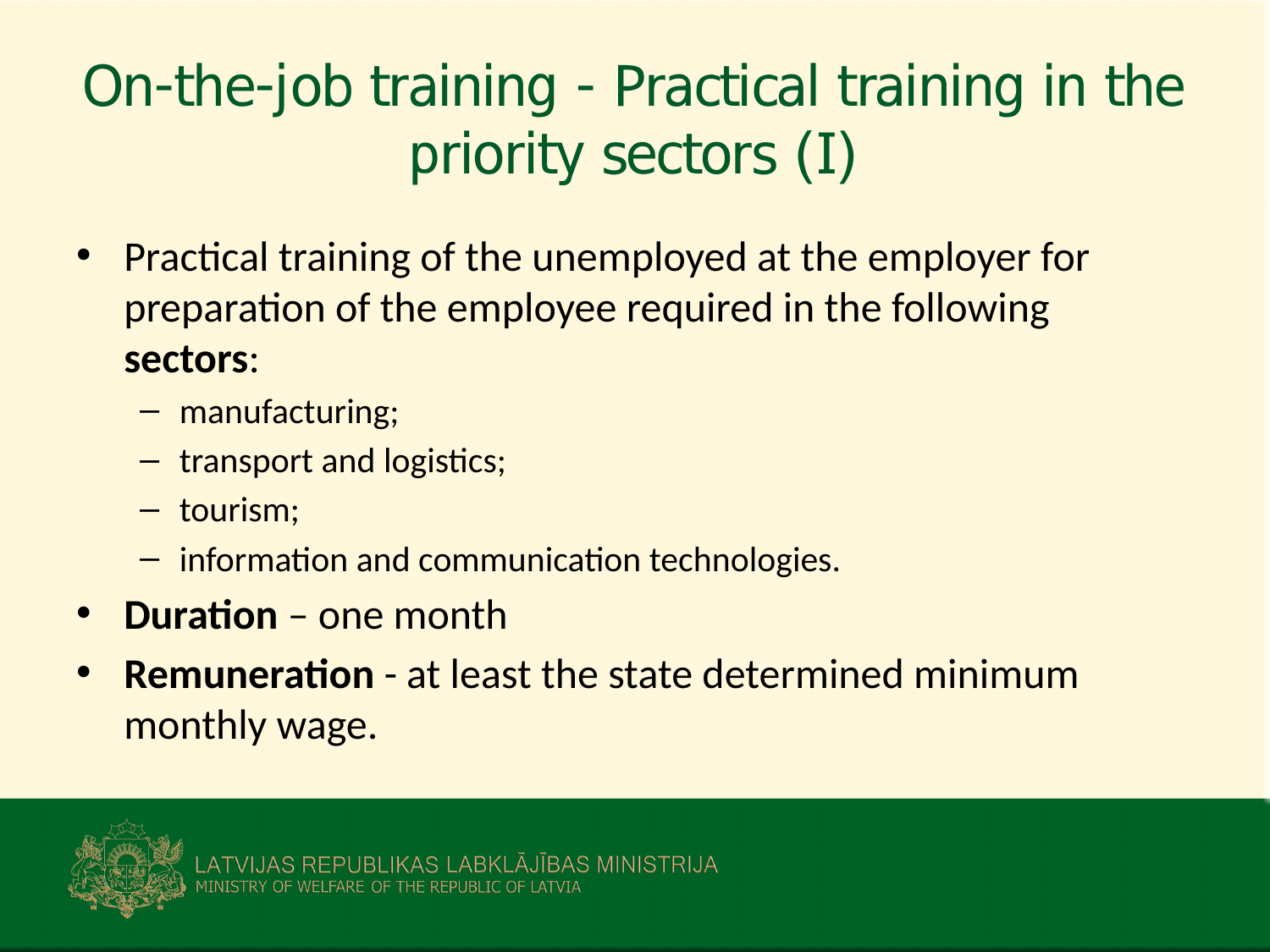

# On-the-job training - Practical training in the priority sectors (I)
Practical training of the unemployed at the employer for preparation of the employee required in the following sectors:
manufacturing;
transport and logistics;
tourism;
information and communication technologies.
Duration – one month
Remuneration - at least the state determined minimum monthly wage.